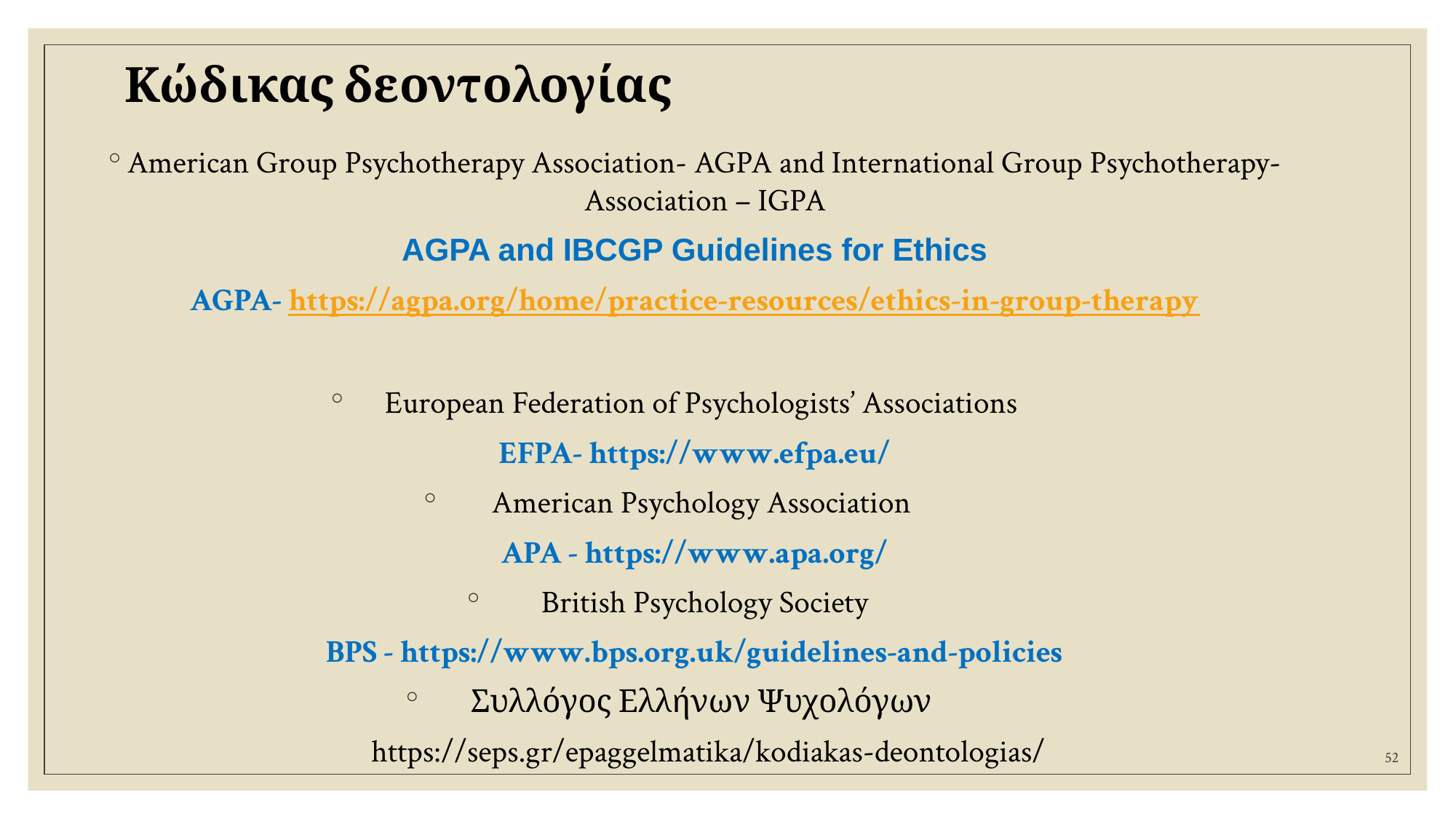

# Κώδικας δεοντολογίας
American Group Psychotherapy Association- AGPA and International Group Psychotherapy- Association – IGPA
AGPA and IBCGP Guidelines for Ethics
AGPA- https://agpa.org/home/practice-resources/ethics-in-group-therapy

European Federation of Psychologists’ Associations
EFPA- https://www.efpa.eu/
American Psychology Association
APA - https://www.apa.org/
British Psychology Society
BPS - https://www.bps.org.uk/guidelines-and-policies
Συλλόγος Ελλήνων Ψυχολόγων
    https://seps.gr/epaggelmatika/kodiakas-deontologias/
52